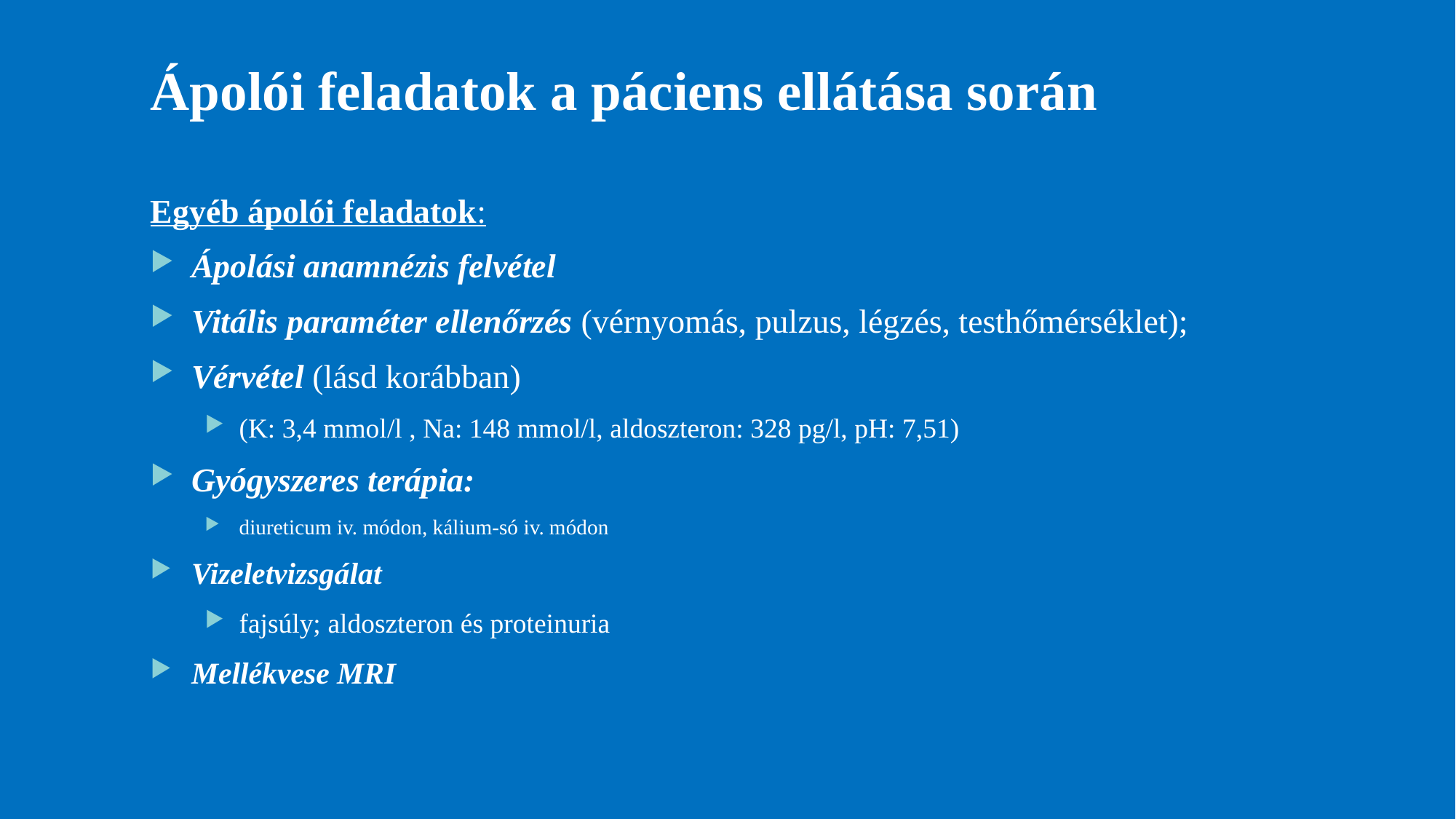

# Ápolói feladatok a páciens ellátása során
Egyéb ápolói feladatok:
Ápolási anamnézis felvétel
Vitális paraméter ellenőrzés (vérnyomás, pulzus, légzés, testhőmérséklet);
Vérvétel (lásd korábban)
(K: 3,4 mmol/l , Na: 148 mmol/l, aldoszteron: 328 pg/l, pH: 7,51)
Gyógyszeres terápia:
diureticum iv. módon, kálium-só iv. módon
Vizeletvizsgálat
fajsúly; aldoszteron és proteinuria
Mellékvese MRI